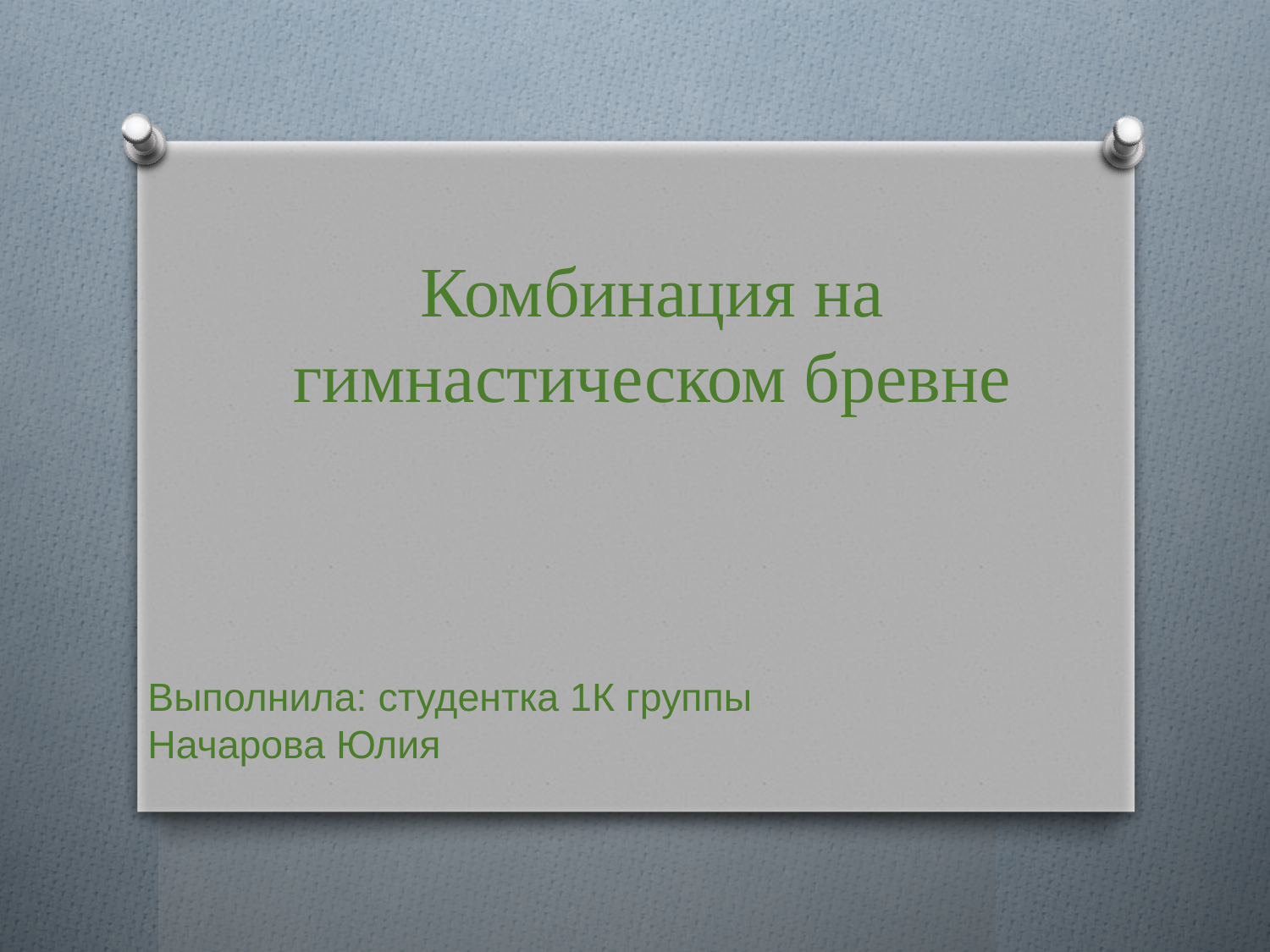

# Комбинация на гимнастическом бревне
Выполнила: студентка 1К группы Начарова Юлия